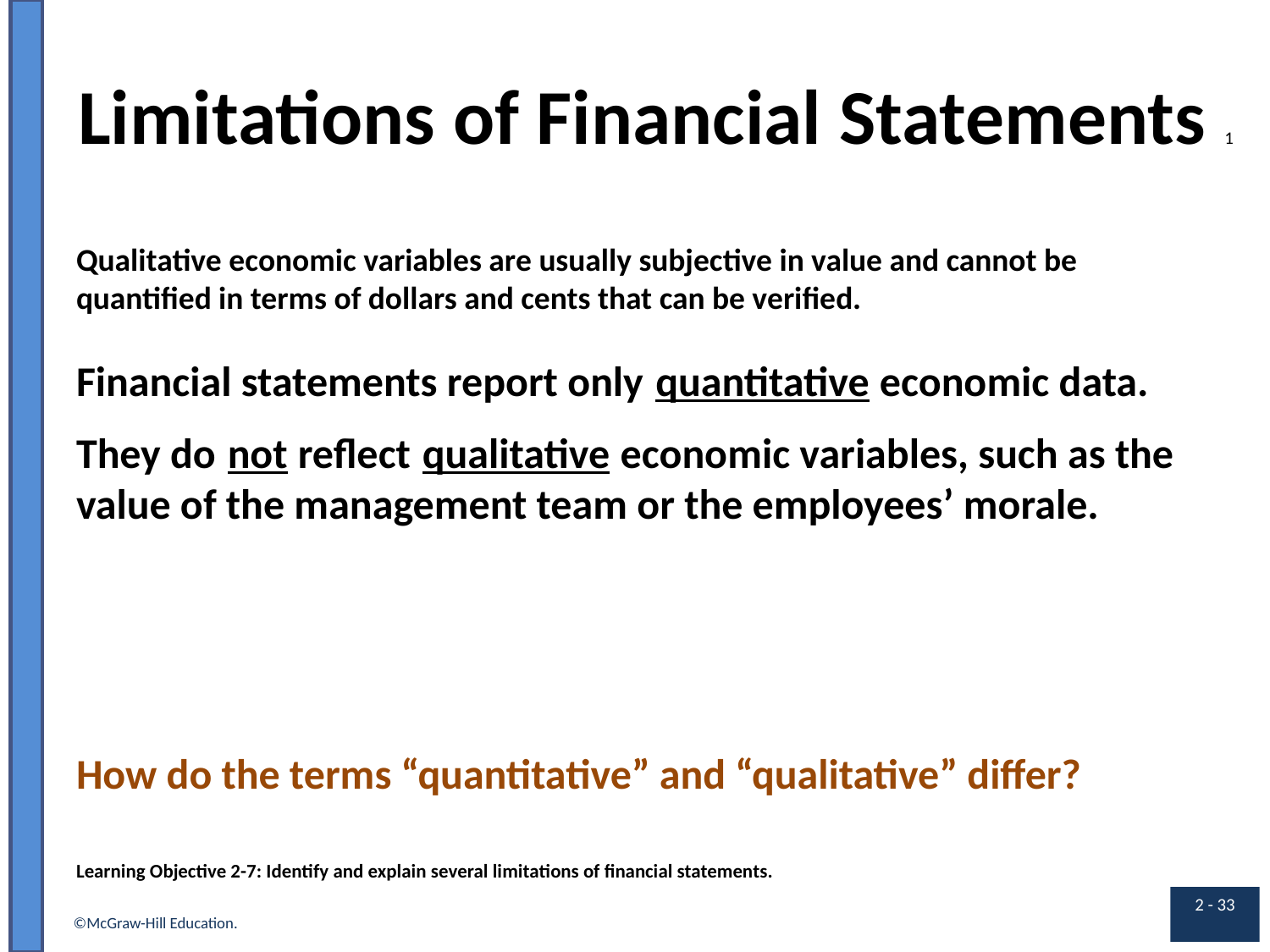

# Limitations of Financial Statements 1
Qualitative economic variables are usually subjective in value and cannot be quantified in terms of dollars and cents that can be verified.
Financial statements report only begin underline quantitative end underline economic data.
They do begin underline not end underline reflect begin underline qualitative end underline economic variables, such as the value of the management team or the employees’ morale.
How do the terms “quantitative” and “qualitative” differ?
Learning Objective 2-7: Identify and explain several limitations of financial statements.